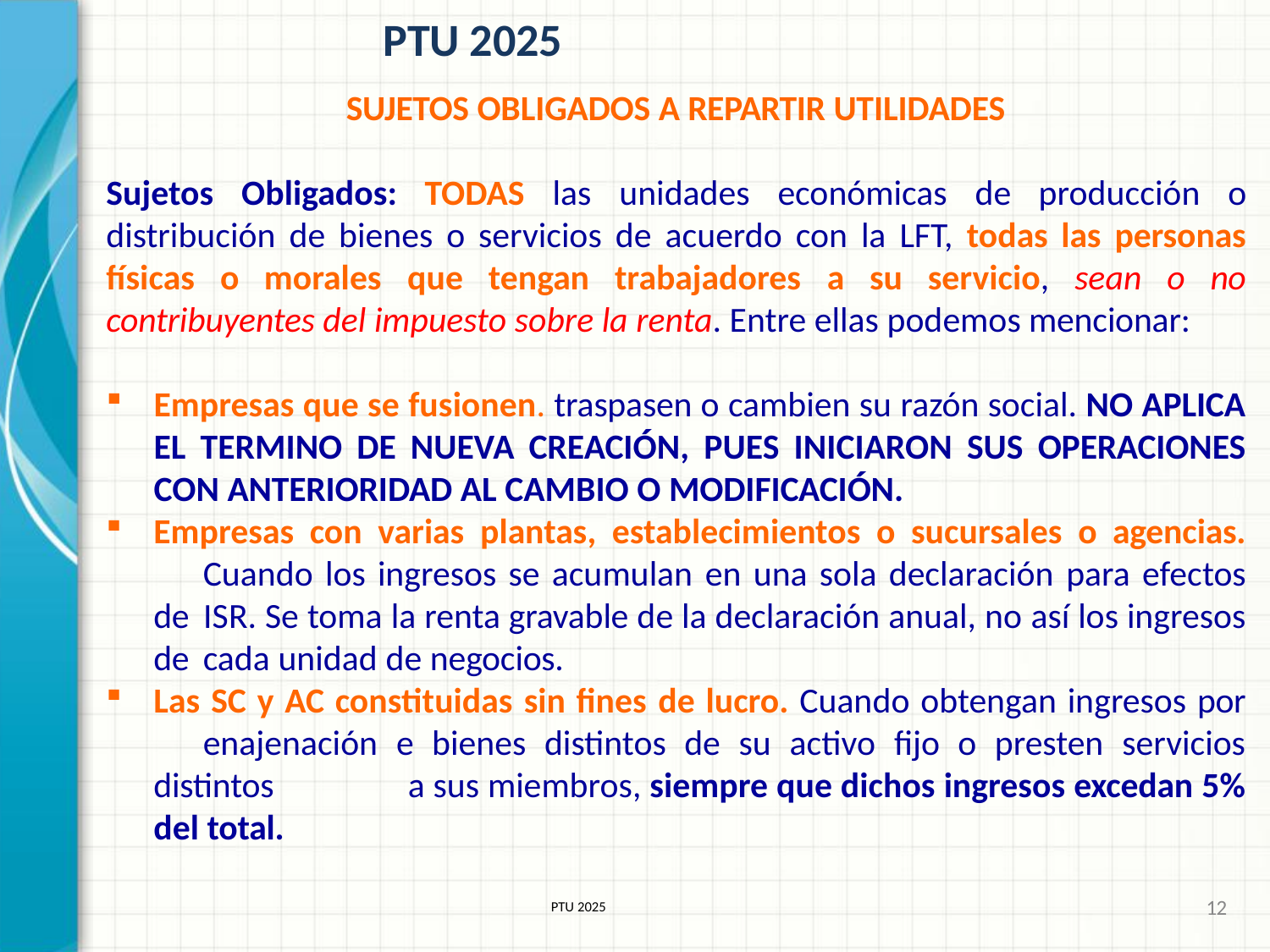

# PTU 2025
SUJETOS OBLIGADOS A REPARTIR UTILIDADES
Sujetos  Obligados:  TODAS  las  unidades  económicas  de  producción  o distribución de bienes o servicios de acuerdo con la LFT, todas las personas físicas  o  morales  que  tengan  trabajadores  a  su  servicio,  sean  o  no contribuyentes del impuesto sobre la renta. Entre ellas podemos mencionar:
Empresas que se fusionen. traspasen o cambien su razón social. NO APLICA EL TERMINO DE NUEVA CREACIÓN, PUES INICIARON SUS OPERACIONES CON ANTERIORIDAD AL CAMBIO O MODIFICACIÓN.
Empresas con varias plantas, establecimientos o sucursales o agencias. 	Cuando los ingresos se acumulan en una sola declaración para efectos de 	ISR. Se toma la renta gravable de la declaración anual, no así los ingresos de 	cada unidad de negocios.
Las SC y AC constituidas sin fines de lucro. Cuando obtengan ingresos por 	enajenación e bienes distintos de su activo fijo o presten servicios distintos 	a sus miembros, siempre que dichos ingresos excedan 5% del total.
12
PTU 2025